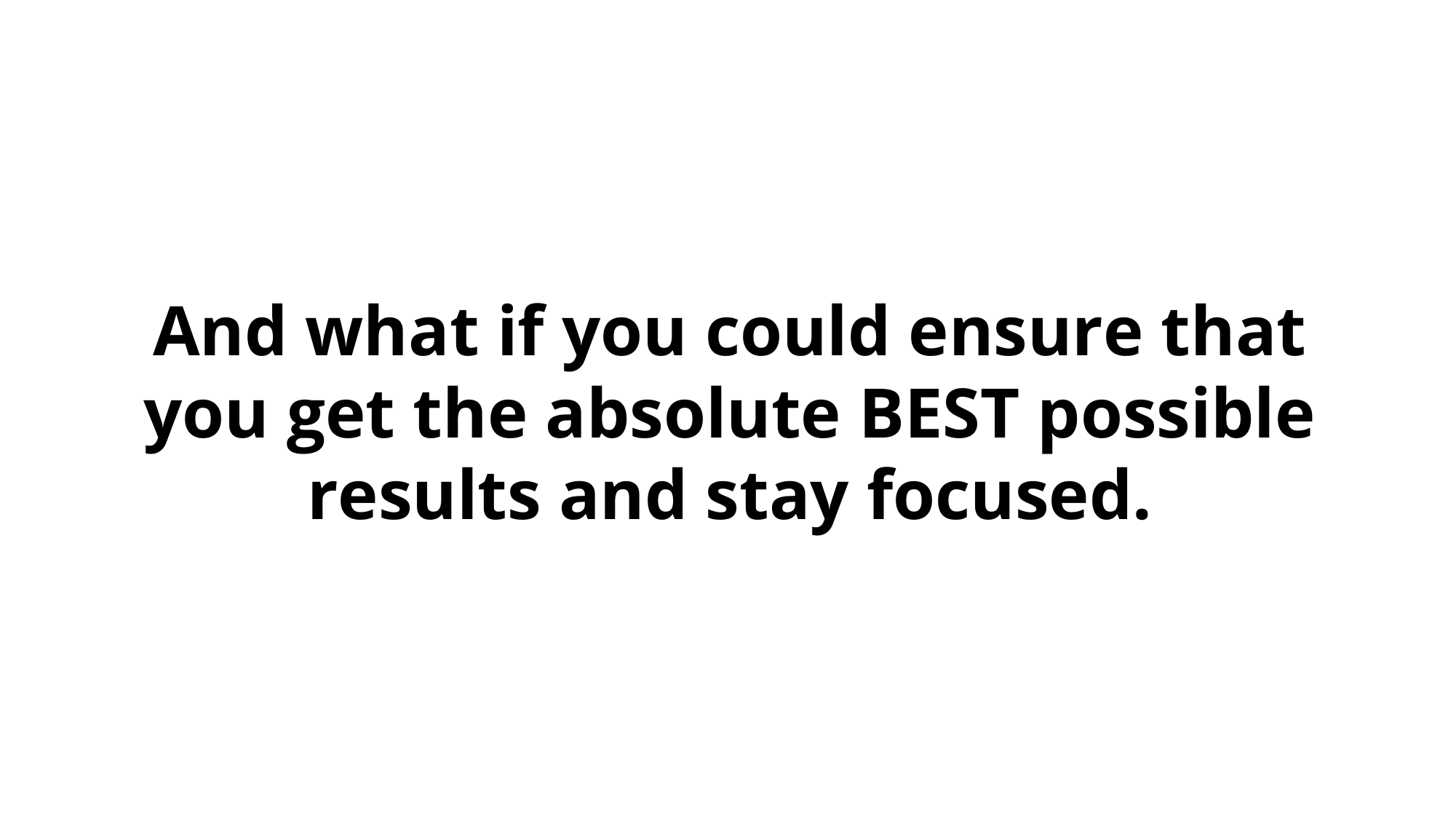

And what if you could ensure that you get the absolute BEST possible results and stay focused.